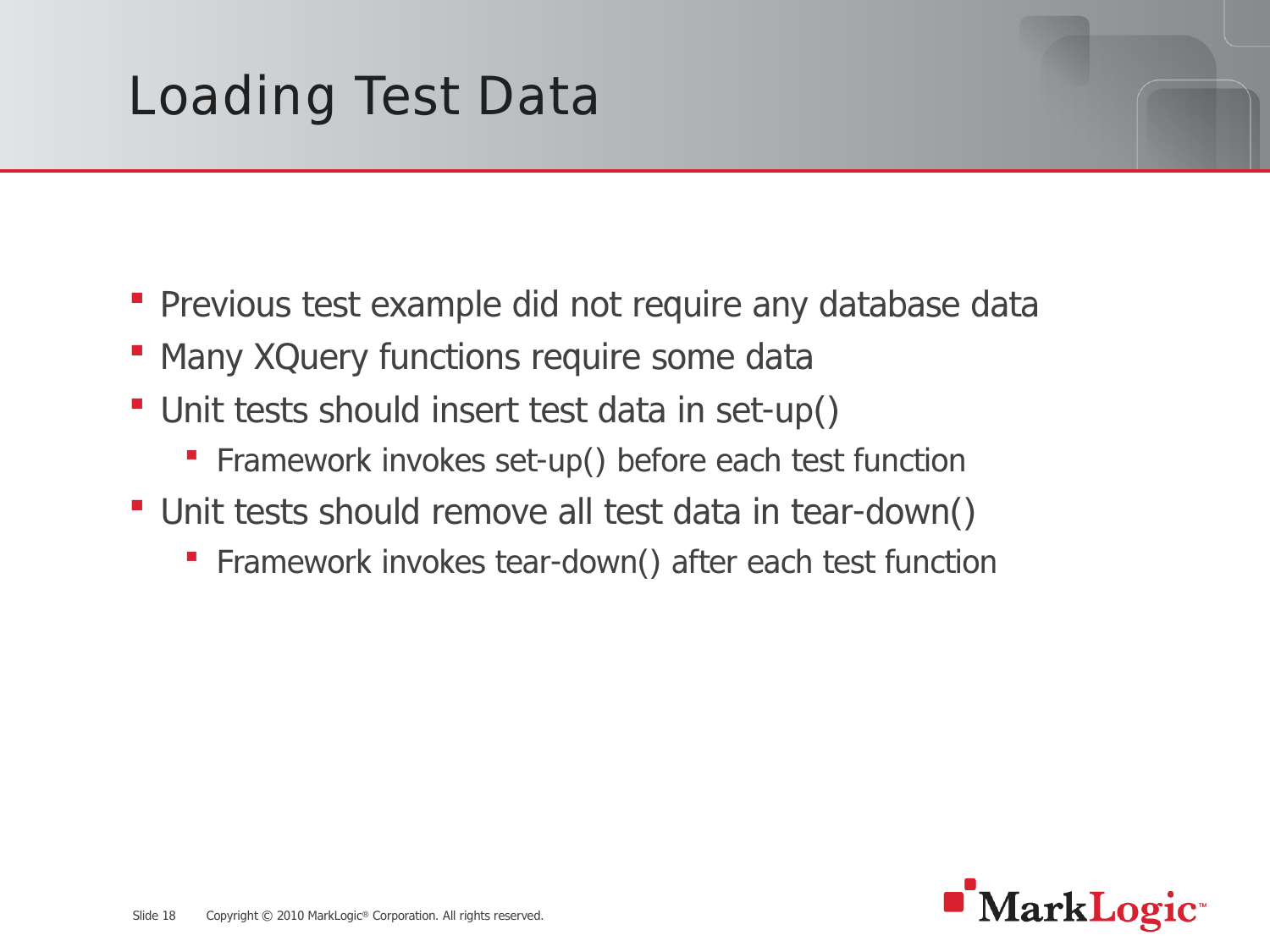

# Loading Test Data
Previous test example did not require any database data
Many XQuery functions require some data
Unit tests should insert test data in set-up()
Framework invokes set-up() before each test function
Unit tests should remove all test data in tear-down()
Framework invokes tear-down() after each test function